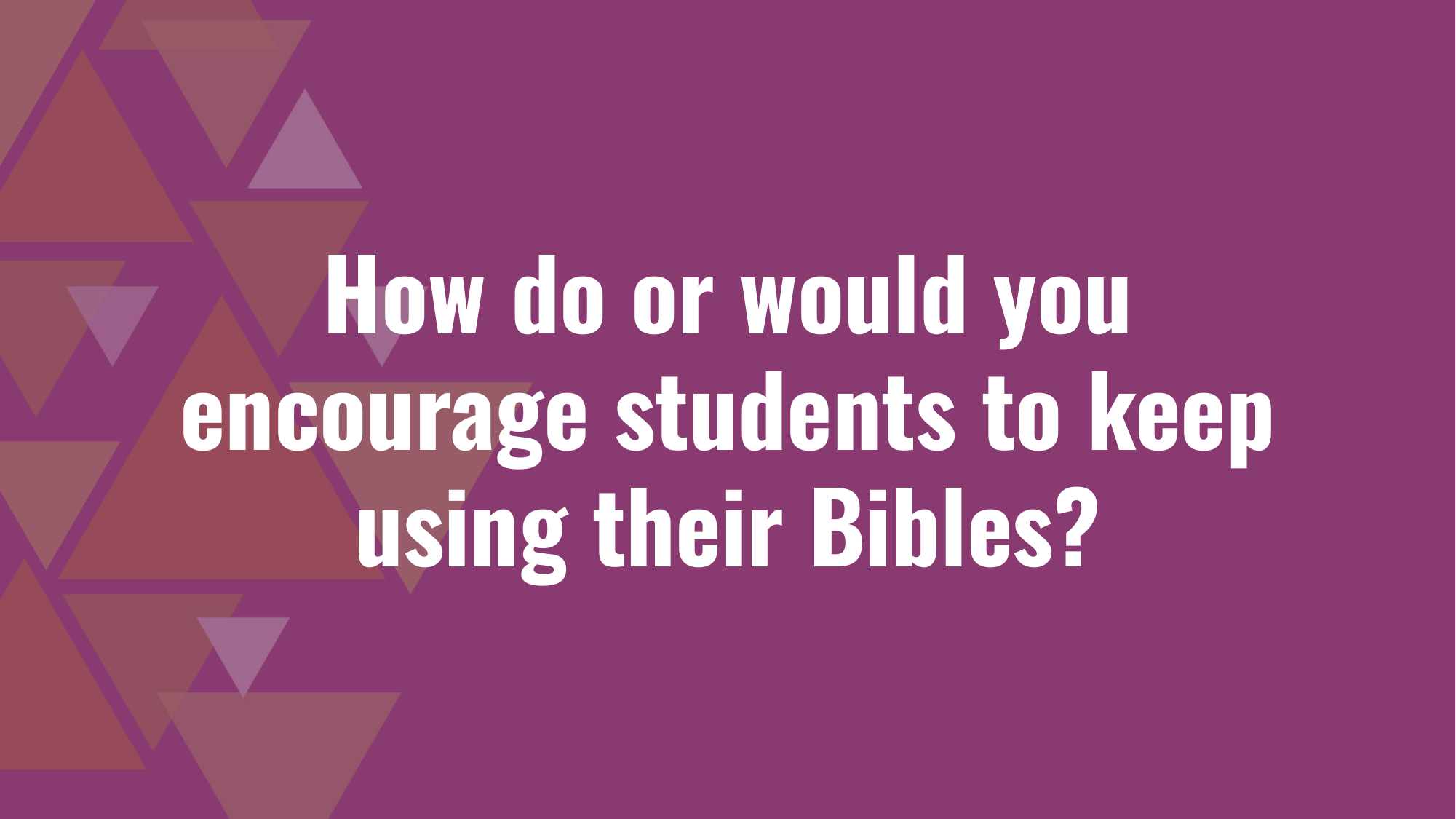

How do or would you encourage students to keep using their Bibles?